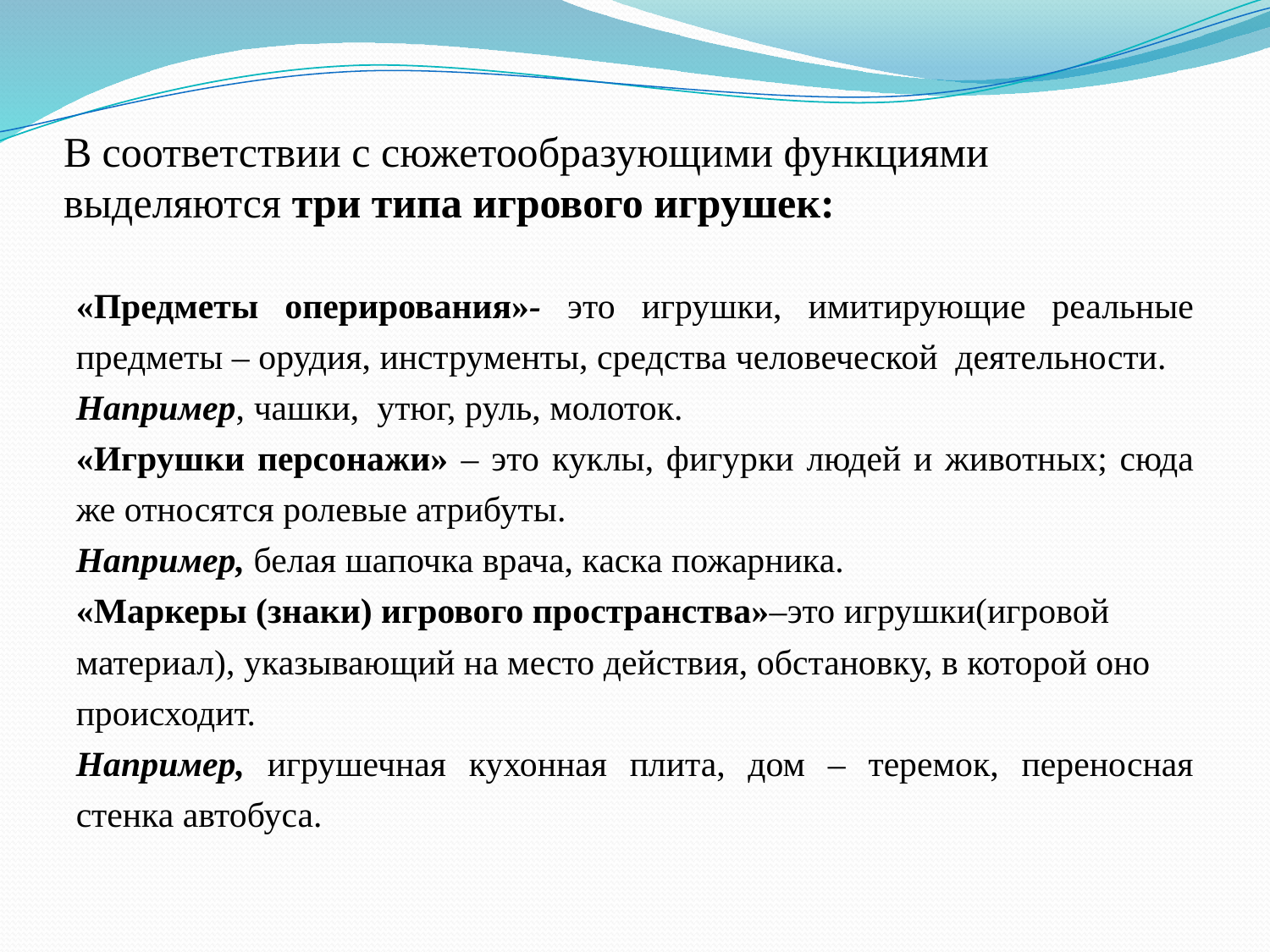

# В соответствии с сюжетообразующими функциями выделяются три типа игрового игрушек:
«Предметы оперирования»- это игрушки, имитирующие реальные предметы – орудия, инструменты, средства человеческой  деятельности.
Например, чашки,  утюг, руль, молоток.
«Игрушки персонажи» – это куклы, фигурки людей и животных; сюда же относятся ролевые атрибуты.
Например, белая шапочка врача, каска пожарника.
«Маркеры (знаки) игрового пространства»–это игрушки(игровой материал), указывающий на место действия, обстановку, в которой оно происходит.
Например, игрушечная кухонная плита, дом – теремок, переносная стенка автобуса.